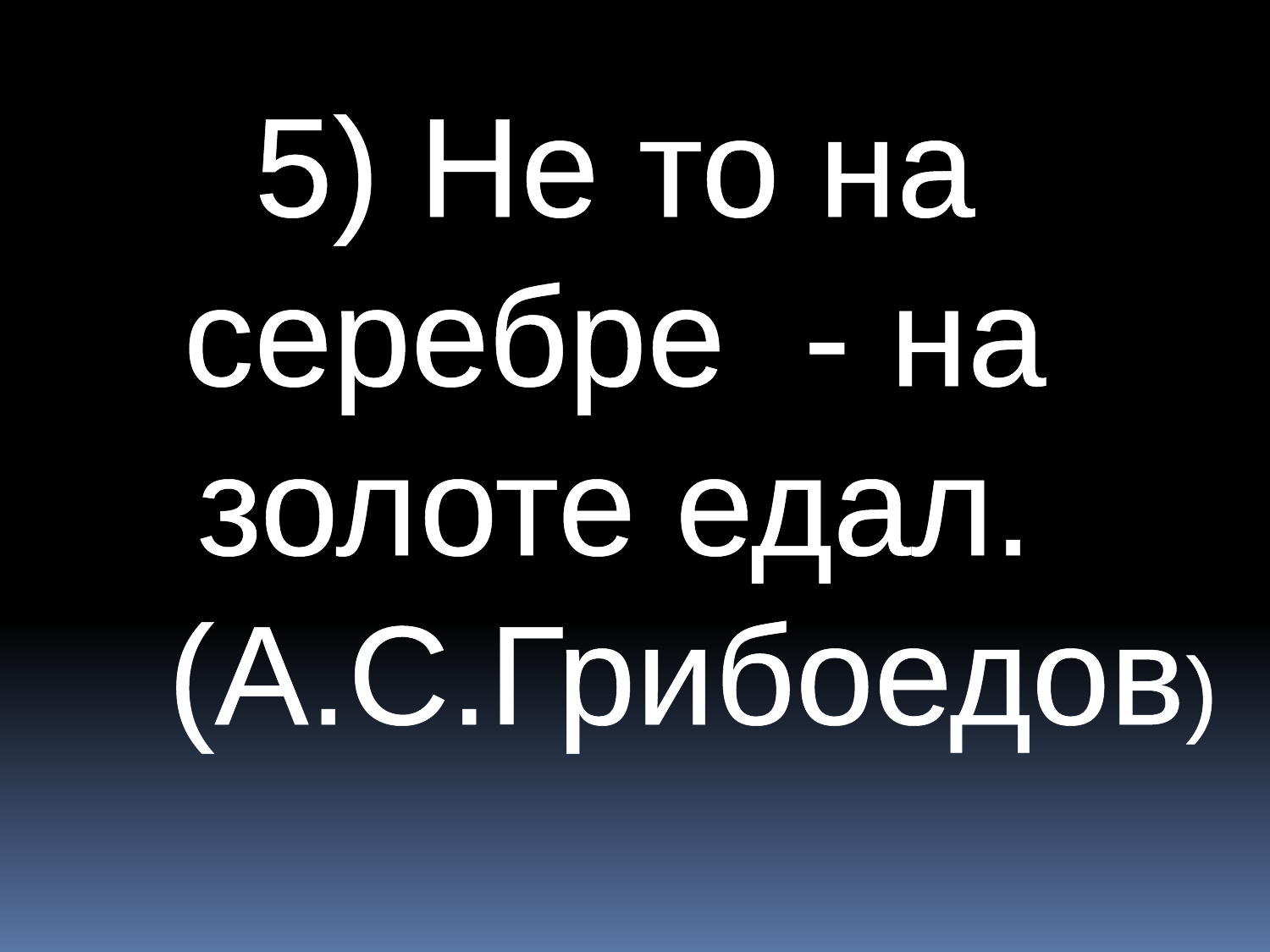

5) Не то на серебре  - на золоте едал.
 (А.С.Грибоедов)